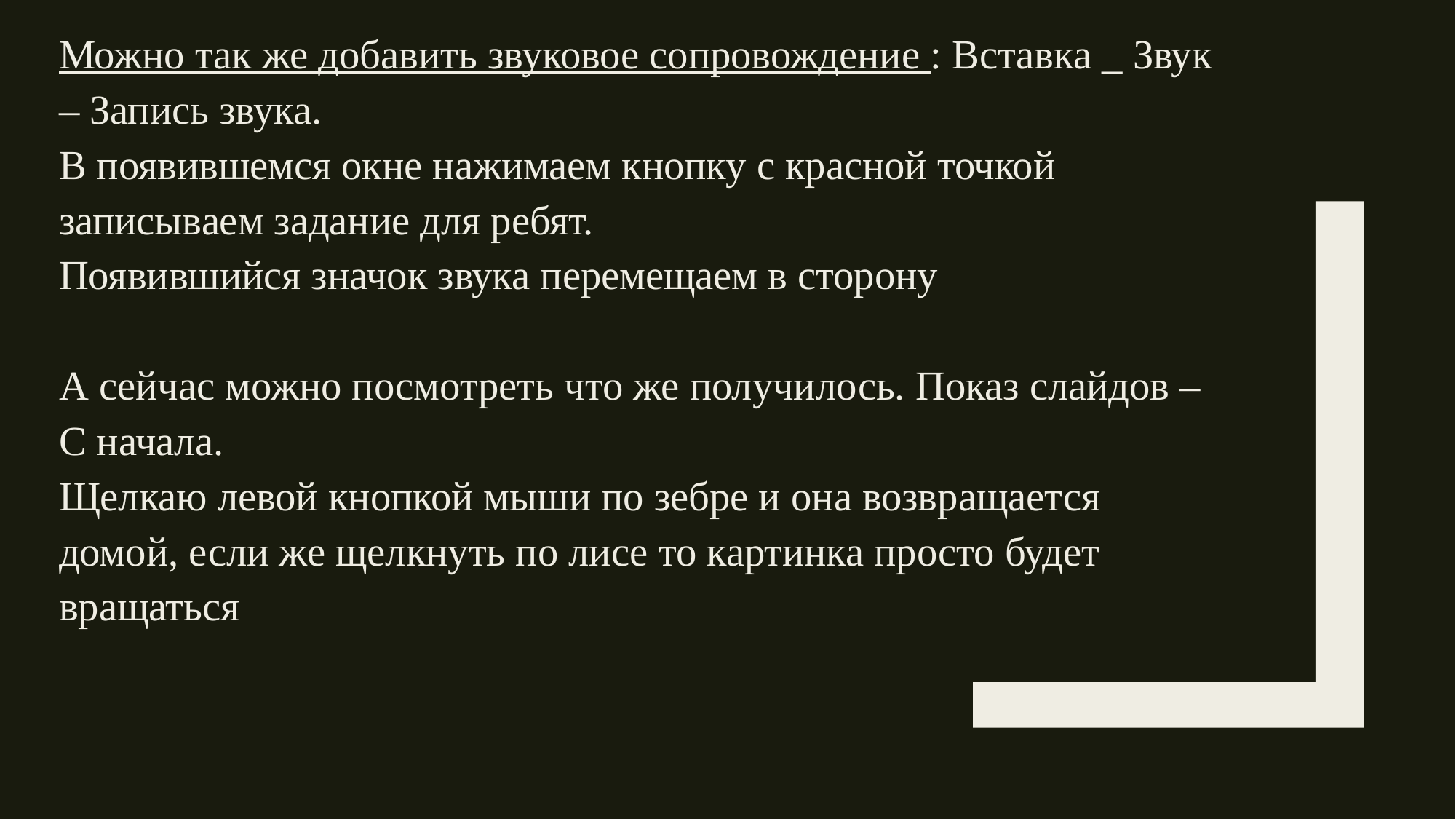

Можно так же добавить звуковое сопровождение : Вставка _ Звук – Запись звука.
В появившемся окне нажимаем кнопку с красной точкой записываем задание для ребят.
Появившийся значок звука перемещаем в сторону

А сейчас можно посмотреть что же получилось. Показ слайдов – С начала.
Щелкаю левой кнопкой мыши по зебре и она возвращается домой, если же щелкнуть по лисе то картинка просто будет вращаться